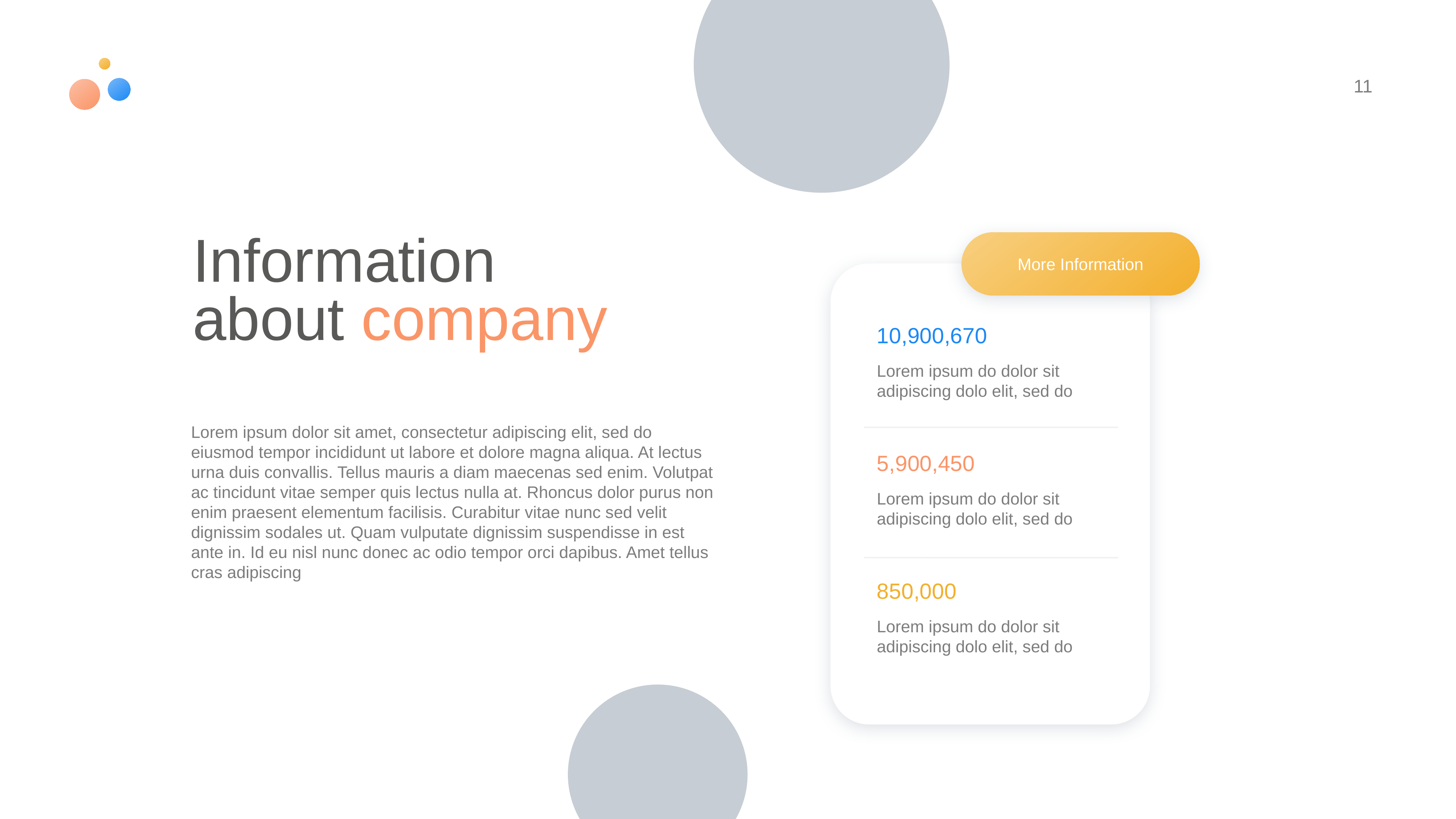

11

Information
about company

More Information

10,900,670
Lorem ipsum do dolor sit adipiscing dolo elit, sed do
Lorem ipsum dolor sit amet, consectetur adipiscing elit, sed do eiusmod tempor incididunt ut labore et dolore magna aliqua. At lectus urna duis convallis. Tellus mauris a diam maecenas sed enim. Volutpat ac tincidunt vitae semper quis lectus nulla at. Rhoncus dolor purus non enim praesent elementum facilisis. Curabitur vitae nunc sed velit dignissim sodales ut. Quam vulputate dignissim suspendisse in est ante in. Id eu nisl nunc donec ac odio tempor orci dapibus. Amet tellus cras adipiscing

5,900,450
Lorem ipsum do dolor sit adipiscing dolo elit, sed do

850,000
Lorem ipsum do dolor sit adipiscing dolo elit, sed do